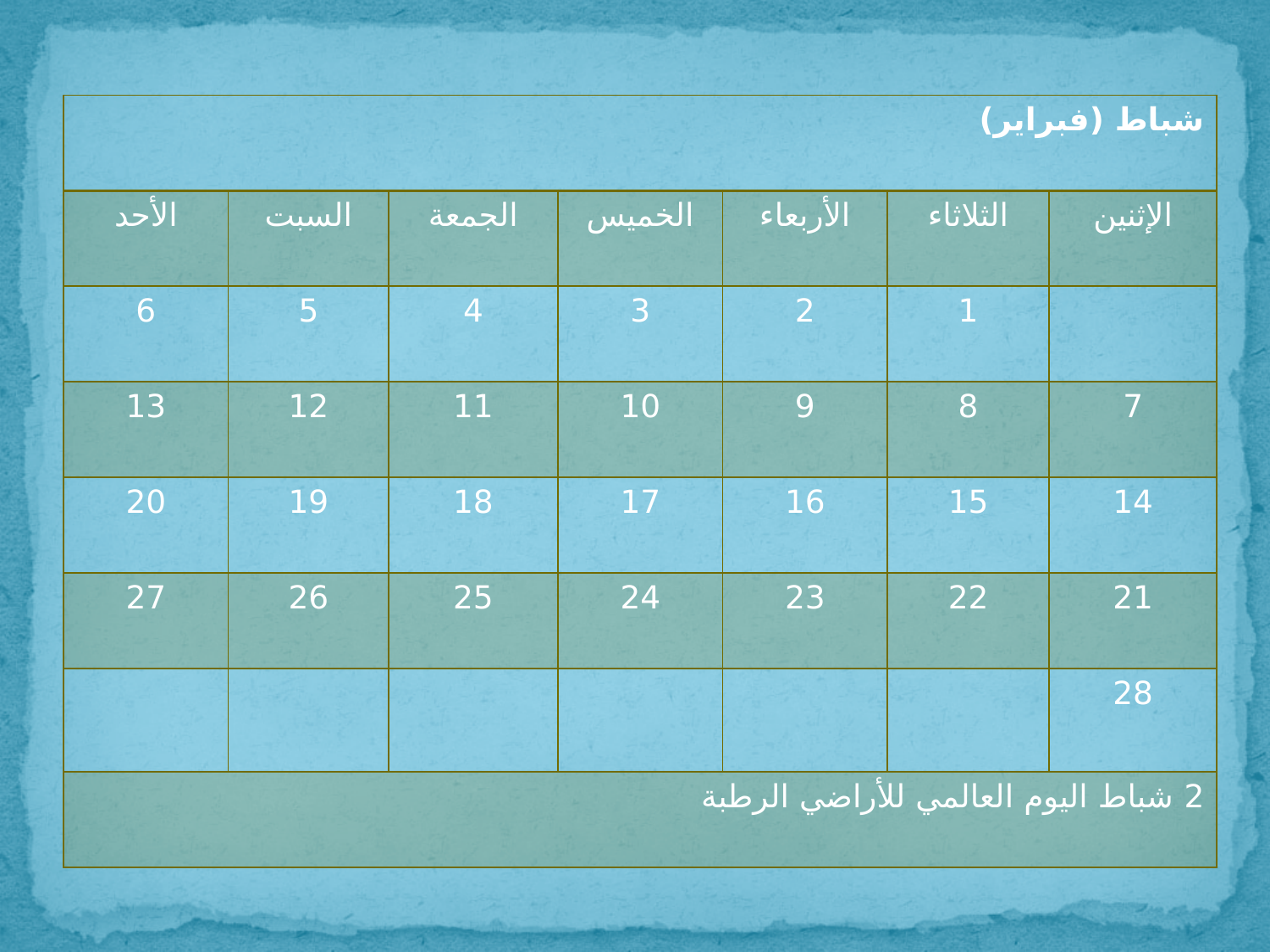

| شباط (فبراير) |  |  |  |  |  |  |
| --- | --- | --- | --- | --- | --- | --- |
| الأحد | السبت | الجمعة | الخميس | الأربعاء | الثلاثاء | الإثنين |
| 6 | 5 | 4 | 3 | 2 | 1 |  |
| 13 | 12 | 11 | 10 | 9 | 8 | 7 |
| 20 | 19 | 18 | 17 | 16 | 15 | 14 |
| 27 | 26 | 25 | 24 | 23 | 22 | 21 |
|  |  |  |  |  |  | 28 |
| 2 شباط اليوم العالمي للأراضي الرطبة |  |  |  |  |  |  |